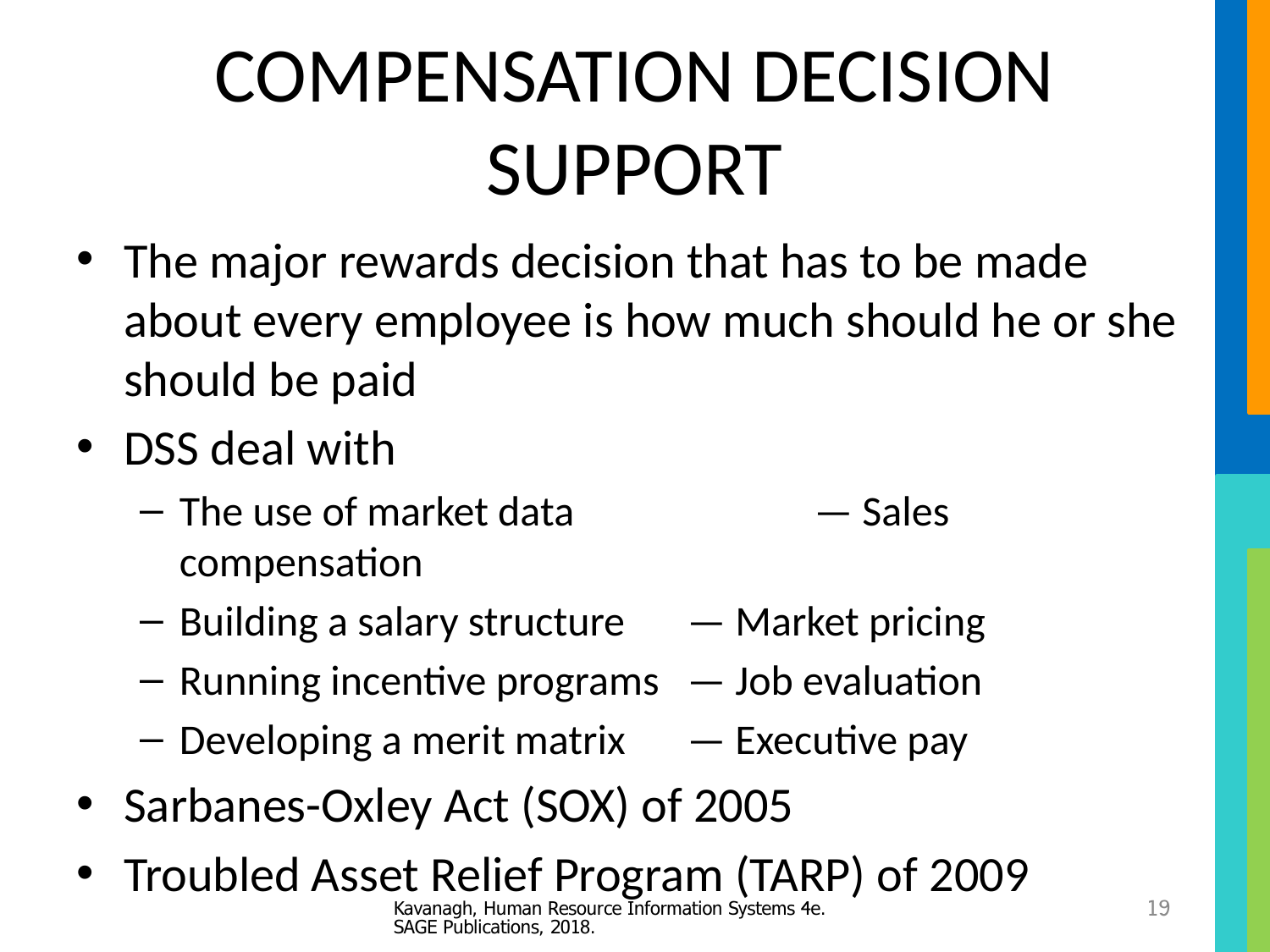

# COMPENSATION DECISION SUPPORT
The major rewards decision that has to be made about every employee is how much should he or she should be paid
DSS deal with
The use of market data		— Sales compensation
Building a salary structure	— Market pricing
Running incentive programs	— Job evaluation
Developing a merit matrix	— Executive pay
Sarbanes-Oxley Act (SOX) of 2005
Troubled Asset Relief Program (TARP) of 2009
Kavanagh, Human Resource Information Systems 4e. SAGE Publications, 2018.
19